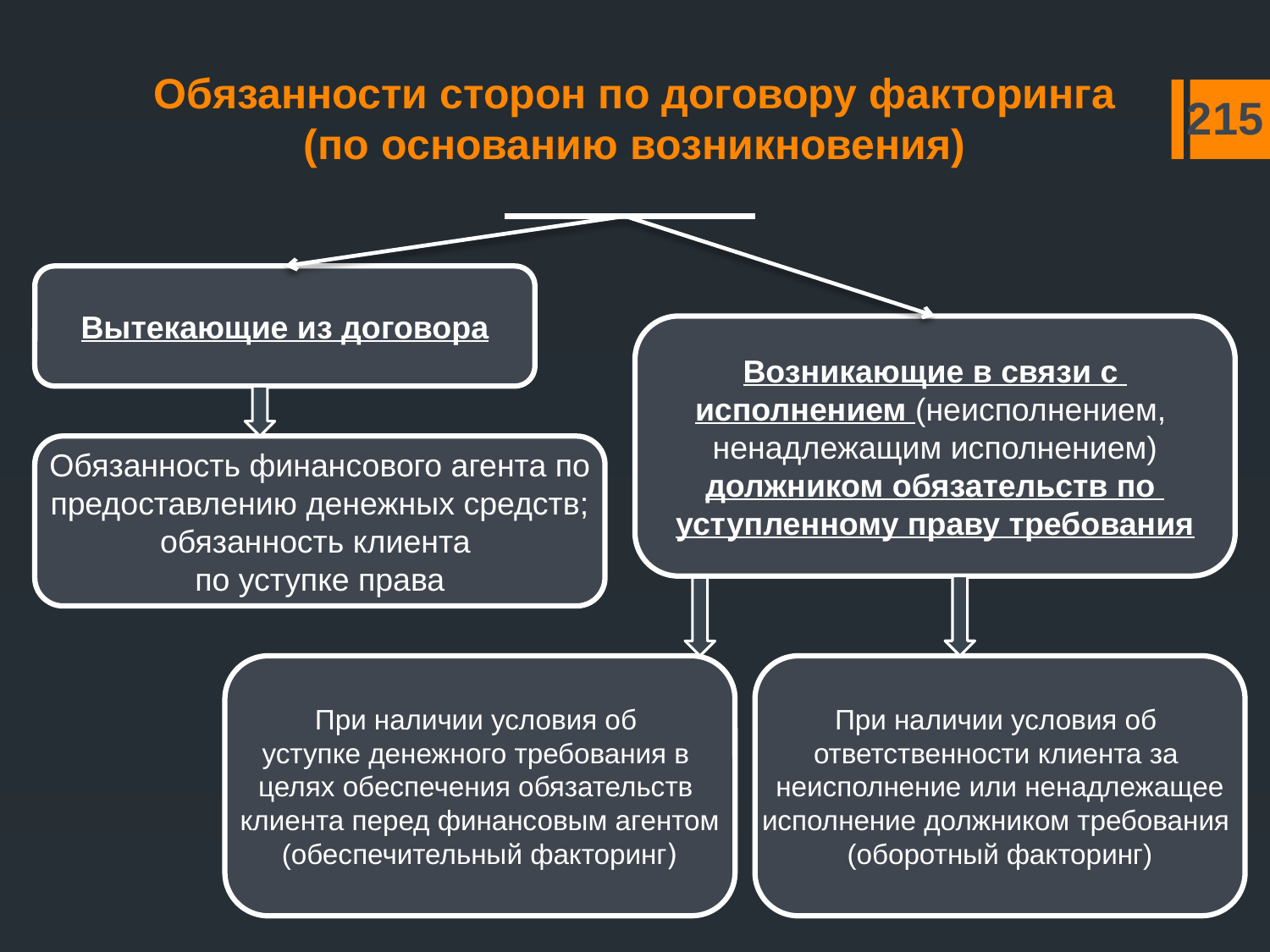

Обязанности сторон по договору факторинга
(по основанию возникновения)
215
Вытекающие из договора
Возникающие в связи с
исполнением (неисполнением,
ненадлежащим исполнением)
должником обязательств по
уступленному праву требования

Обязанность финансового агента по
предоставлению денежных средств;
обязанность клиента
по уступке права

При наличии условия об
уступке денежного требования в
целях обеспечения обязательств
клиента перед финансовым агентом
(обеспечительный факторинг)
При наличии условия об
ответственности клиента за
неисполнение или ненадлежащее
исполнение должником требования
(оборотный факторинг)